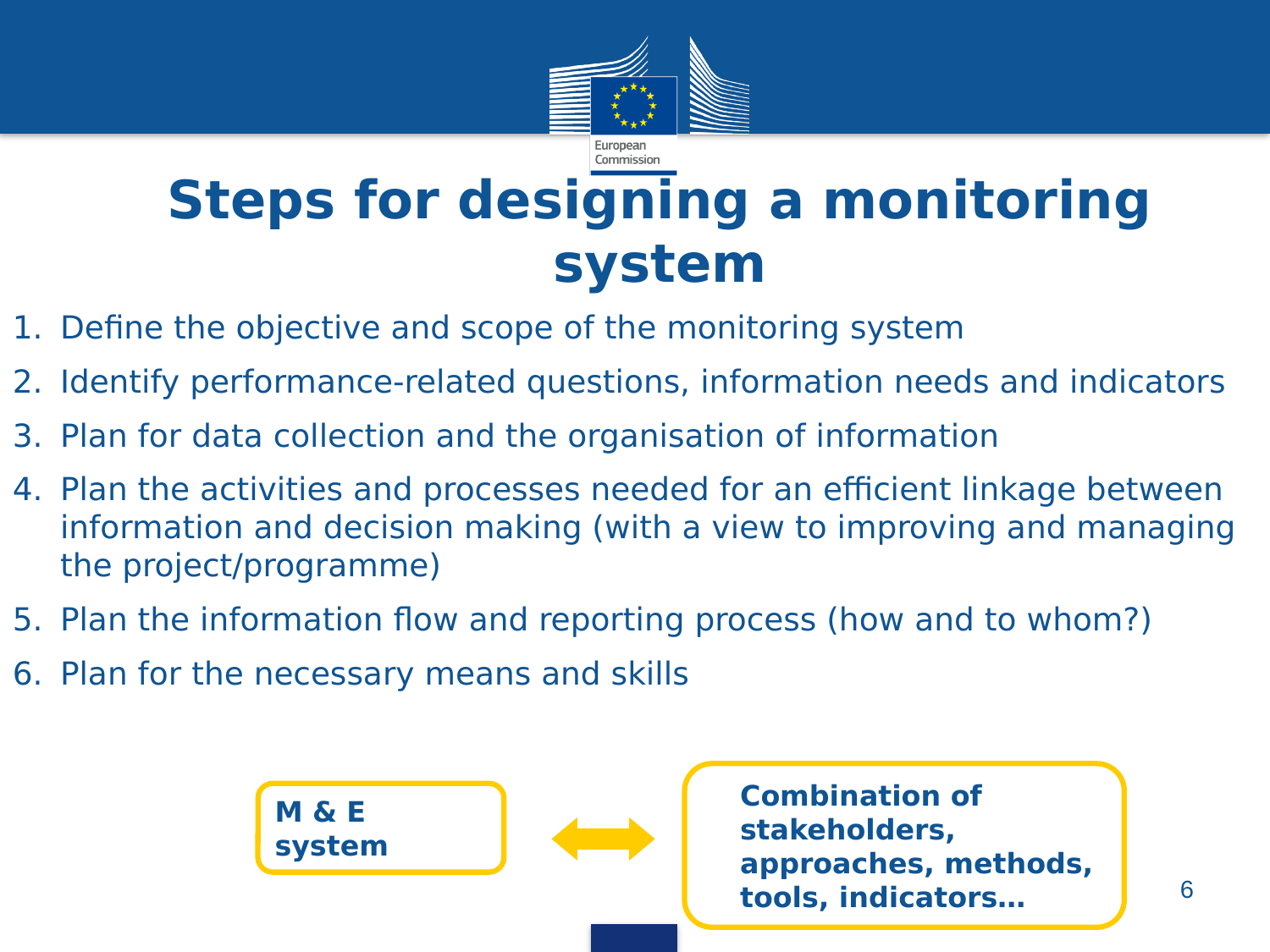

# Steps for designing a monitoring system
Define the objective and scope of the monitoring system
Identify performance-related questions, information needs and indicators
Plan for data collection and the organisation of information
Plan the activities and processes needed for an efficient linkage between information and decision making (with a view to improving and managing the project/programme)
Plan the information flow and reporting process (how and to whom?)
Plan for the necessary means and skills
	Combination of stakeholders, approaches, methods, tools, indicators…
M & E
system

6